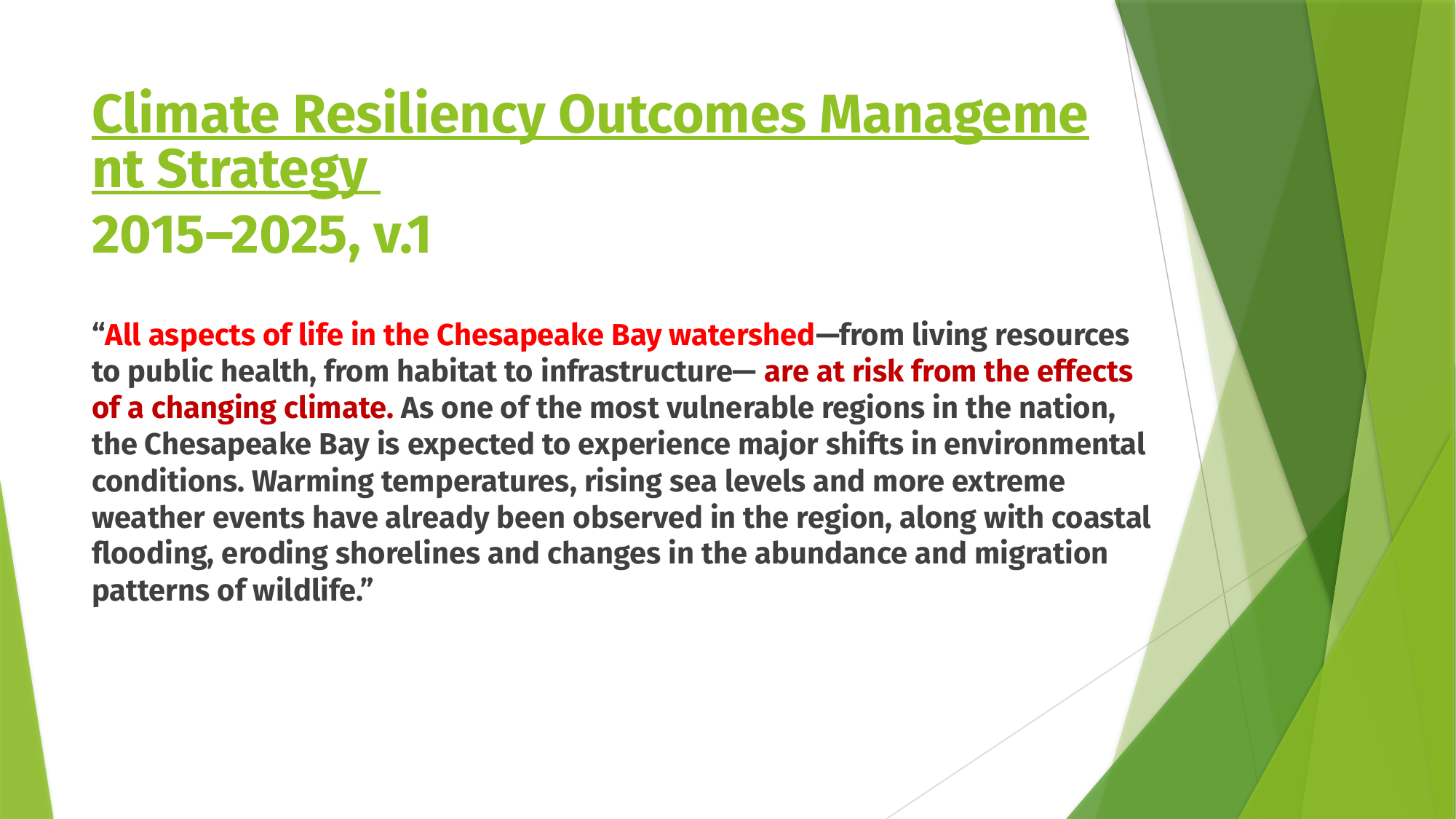

# Climate Resiliency Outcomes Management Strategy 2015–2025, v.1

“All aspects of life in the Chesapeake Bay watershed—from living resources to public health, from habitat to infrastructure— are at risk from the effects of a changing climate. As one of the most vulnerable regions in the nation, the Chesapeake Bay is expected to experience major shifts in environmental conditions. Warming temperatures, rising sea levels and more extreme weather events have already been observed in the region, along with coastal flooding, eroding shorelines and changes in the abundance and migration patterns of wildlife.”